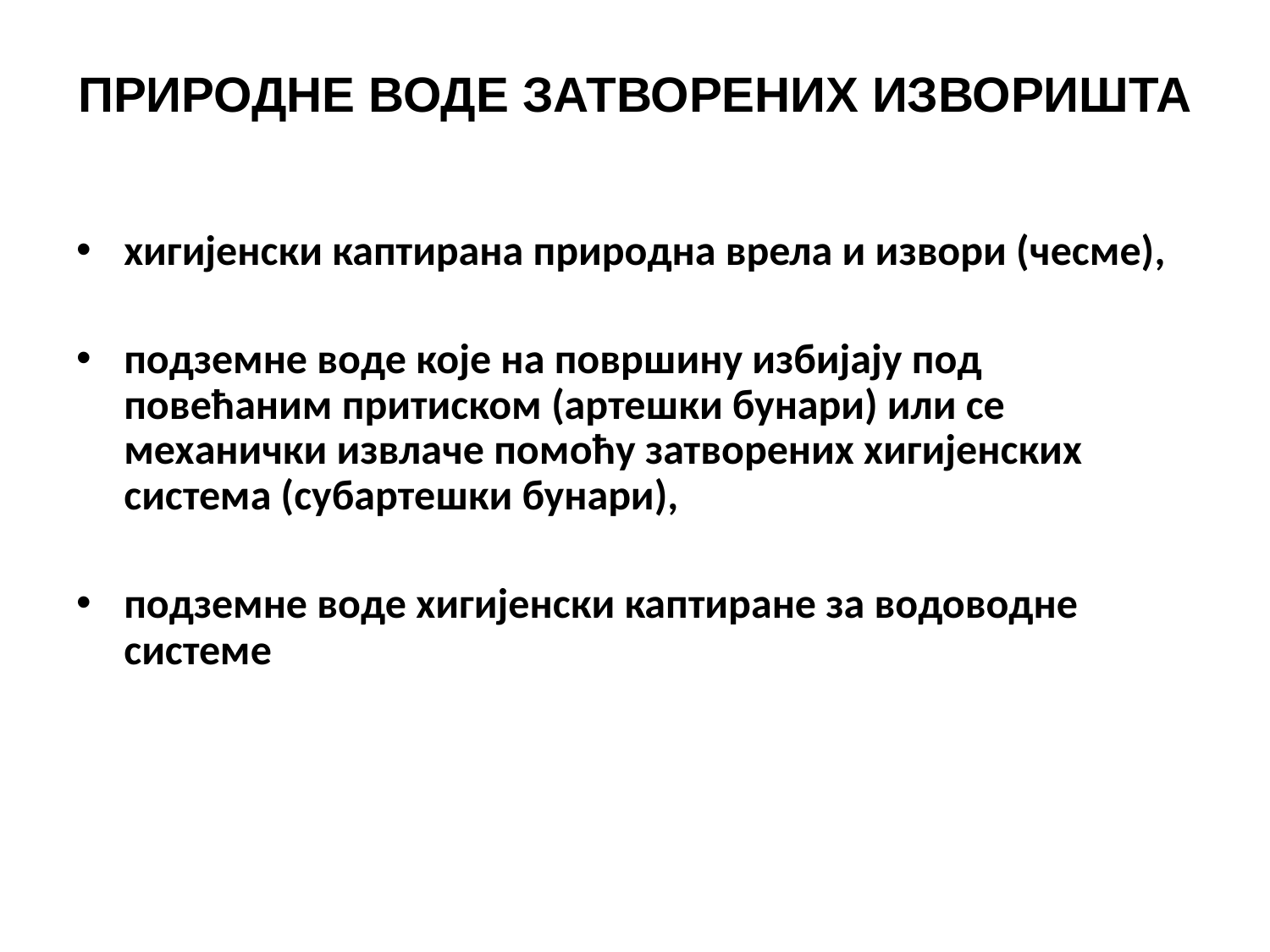

# ПРИРОДНЕ ВОДЕ ЗАТВОРЕНИХ ИЗВОРИШТА
хигијенски каптирана природна врела и извори (чесме),

подземне воде које на површину избијају под повећаним притиском (артешки бунари) или се механички извлаче помоћу затворених хигијенских система (субартешки бунари),

подземне воде хигијенски каптиране за водоводне системе